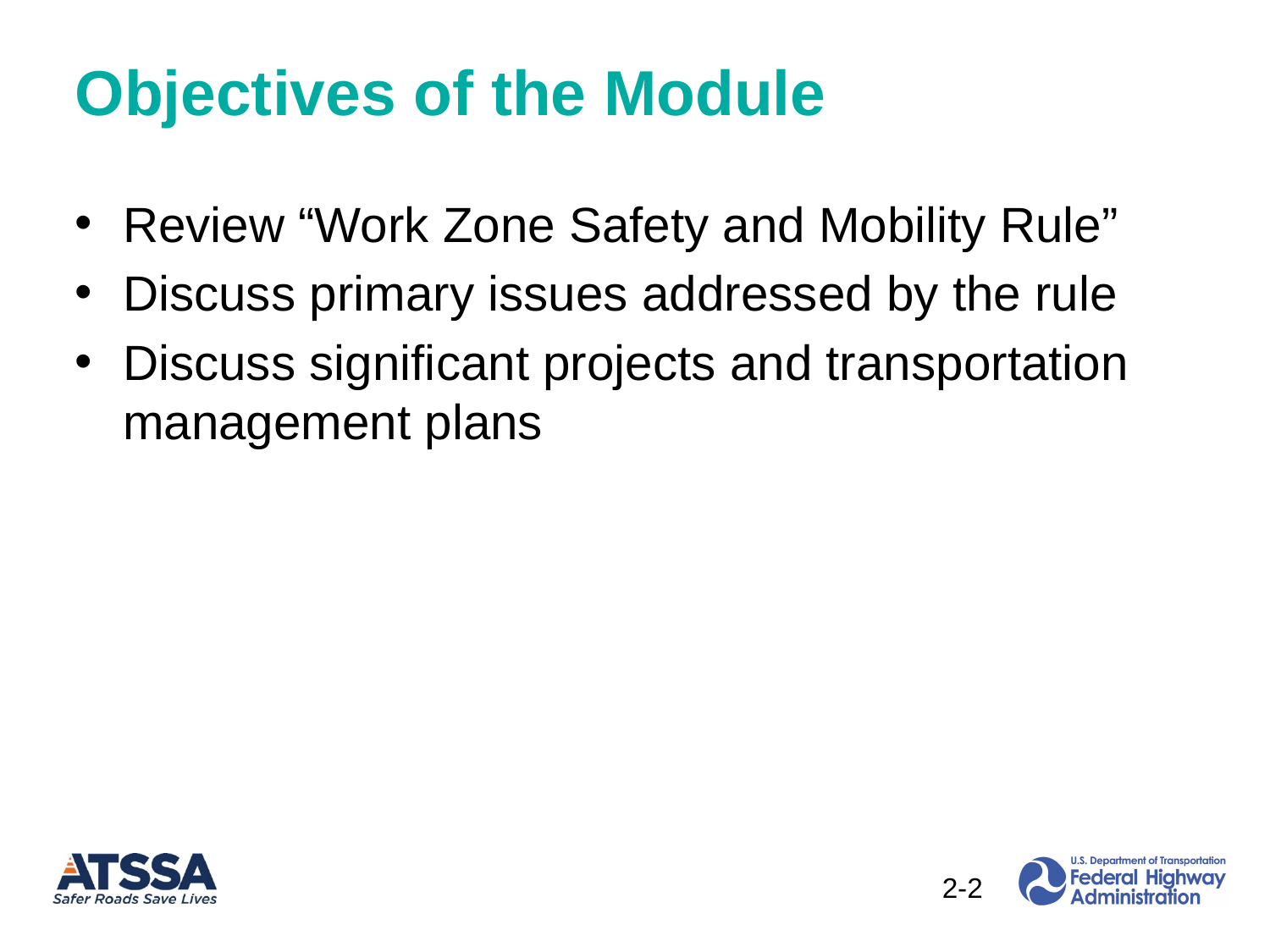

# Objectives of the Module
Review “Work Zone Safety and Mobility Rule”
Discuss primary issues addressed by the rule
Discuss significant projects and transportation management plans